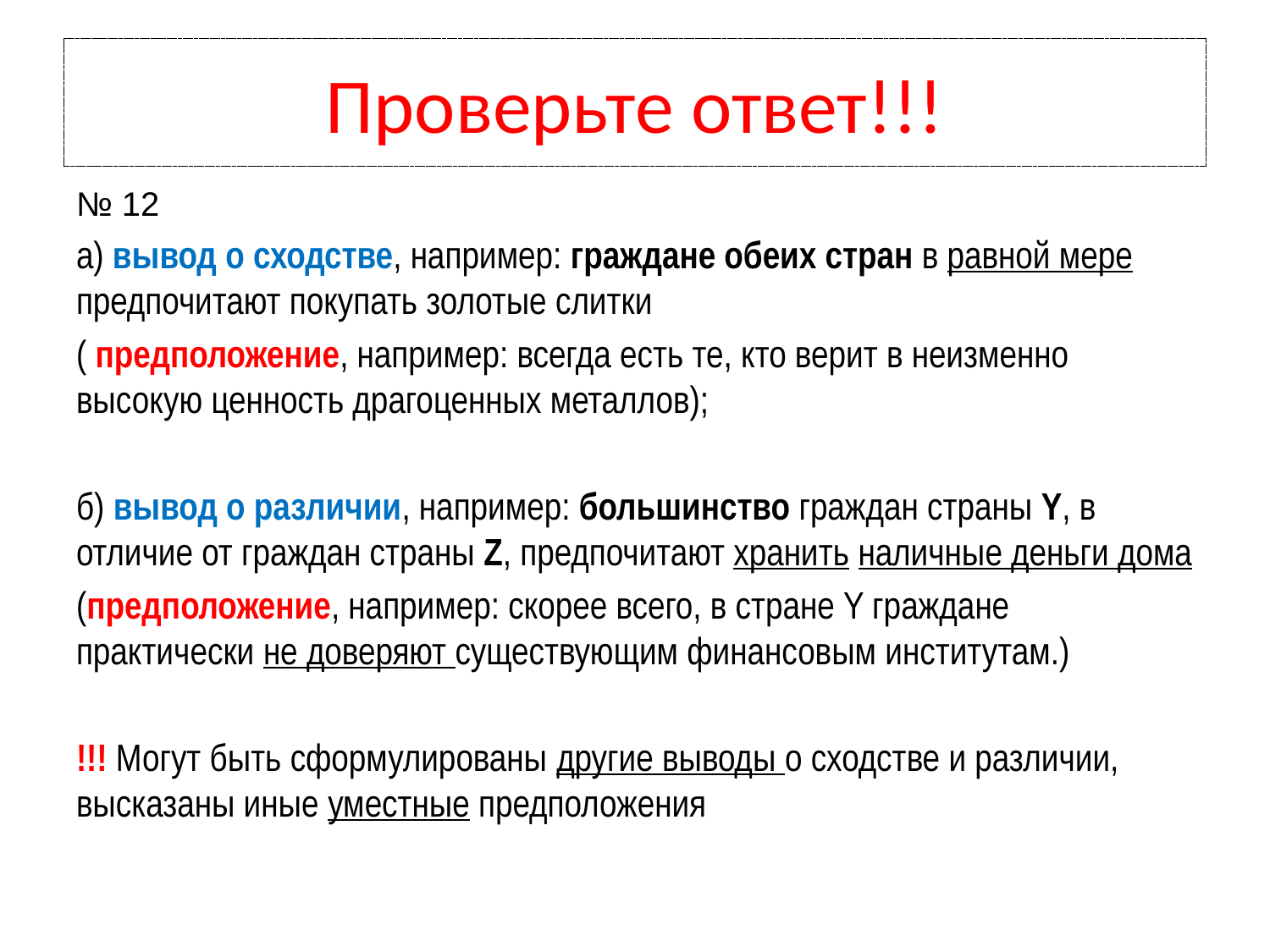

# Проверьте ответ!!!
№ 12
а) вывод о сходстве, например: граждане обеих стран в равной мере предпочитают покупать золотые слитки
( предположение, например: всегда есть те, кто верит в неизменно высокую ценность драгоценных металлов);

б) вывод о различии, например: большинство граждан страны Y, в отличие от граждан страны Z, предпочитают хранить наличные деньги дома
(предположение, например: скорее всего, в стране Y граждане практически не доверяют существующим финансовым институтам.)

!!! Могут быть сформулированы другие выводы о сходстве и различии, высказаны иные уместные предположения